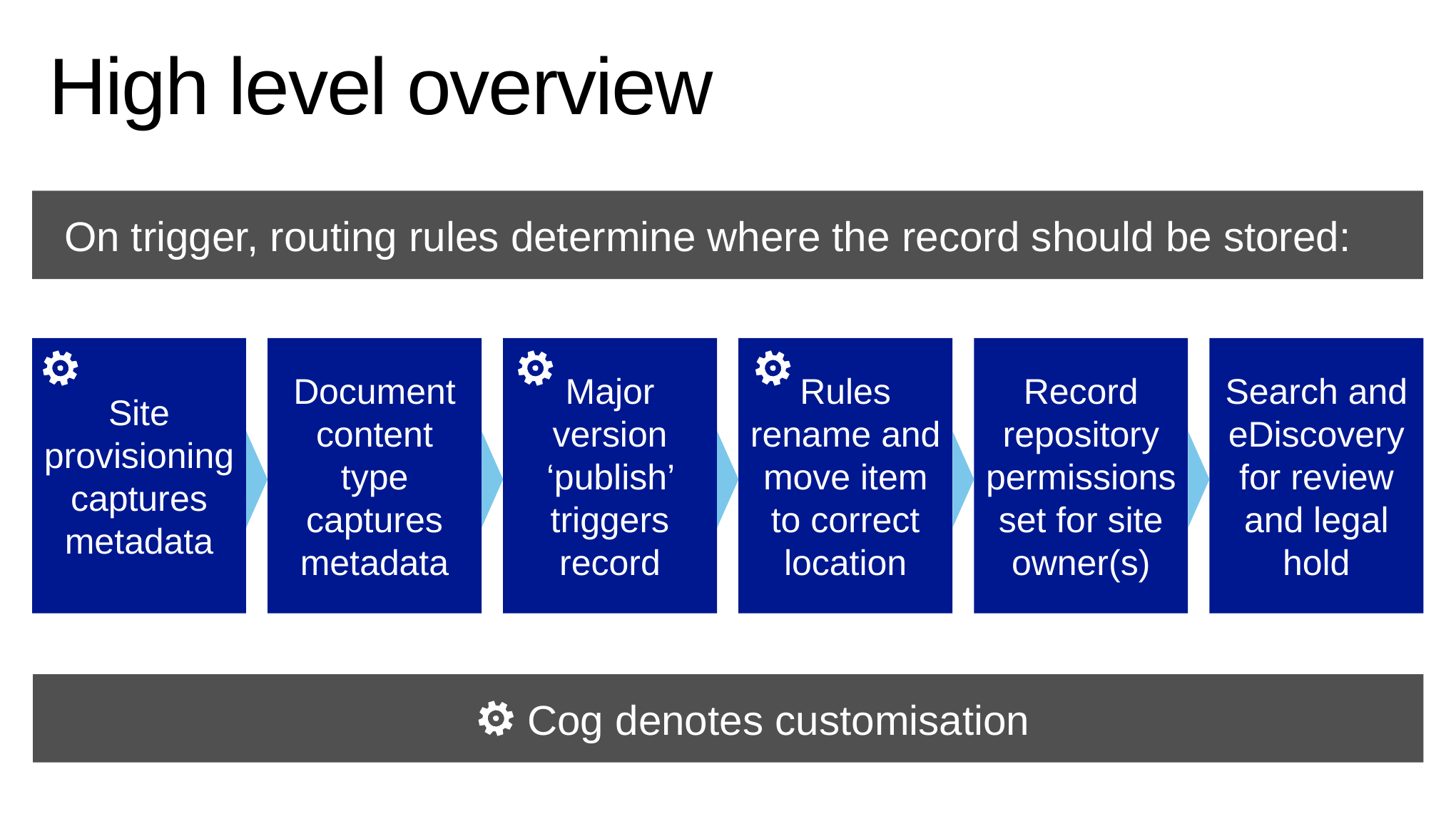

# High level overview
On trigger, routing rules determine where the record should be stored:
Site provisioning captures metadata
Document content type captures metadata
Major version ‘publish’ triggers record
Rules rename and move item to correct location
Record repository permissions set for site owner(s)
Search and eDiscovery for review and legal hold

      Cog denotes customisation